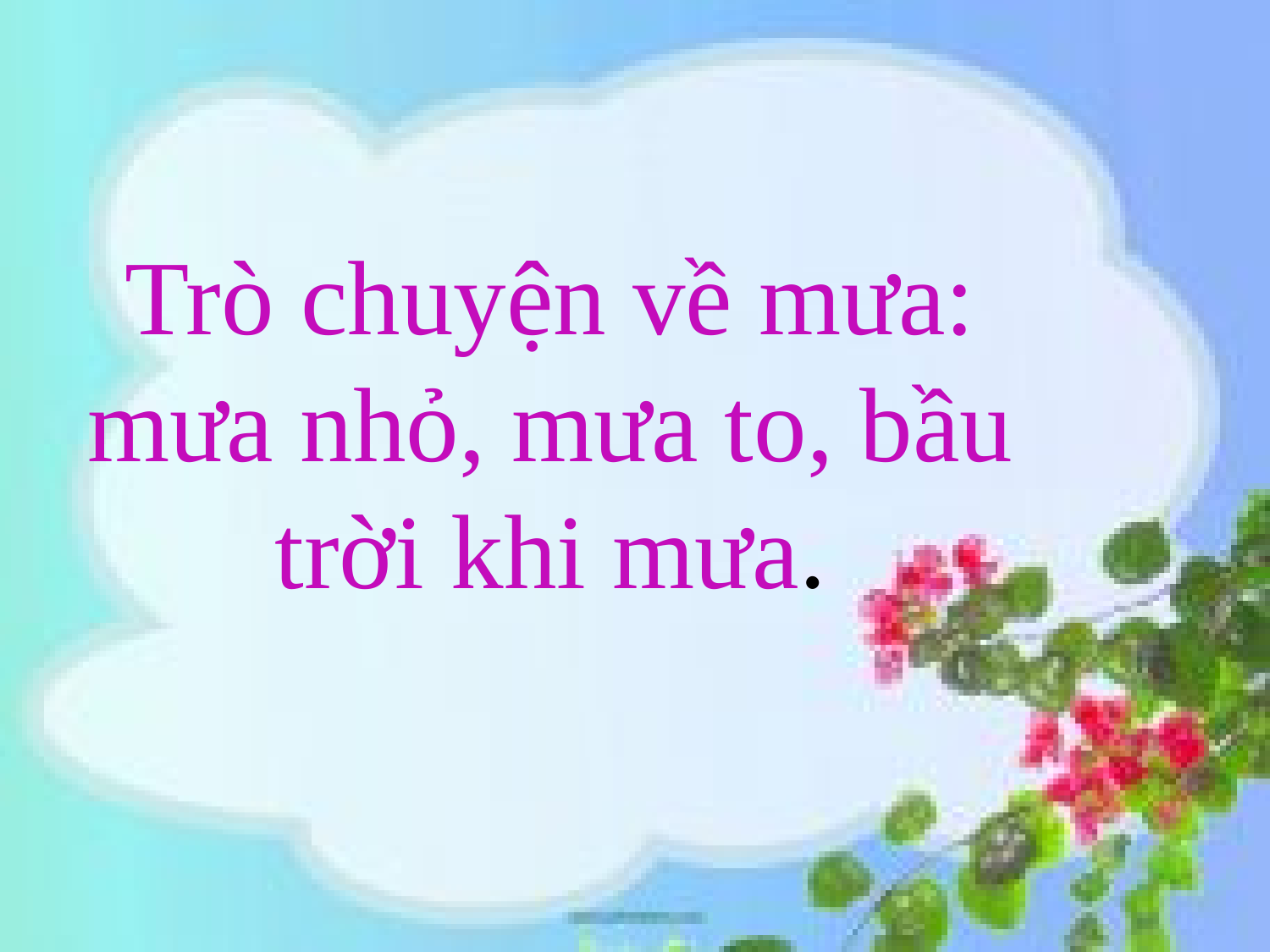

Trò chuyện về mưa: mưa nhỏ, mưa to, bầu trời khi mưa.